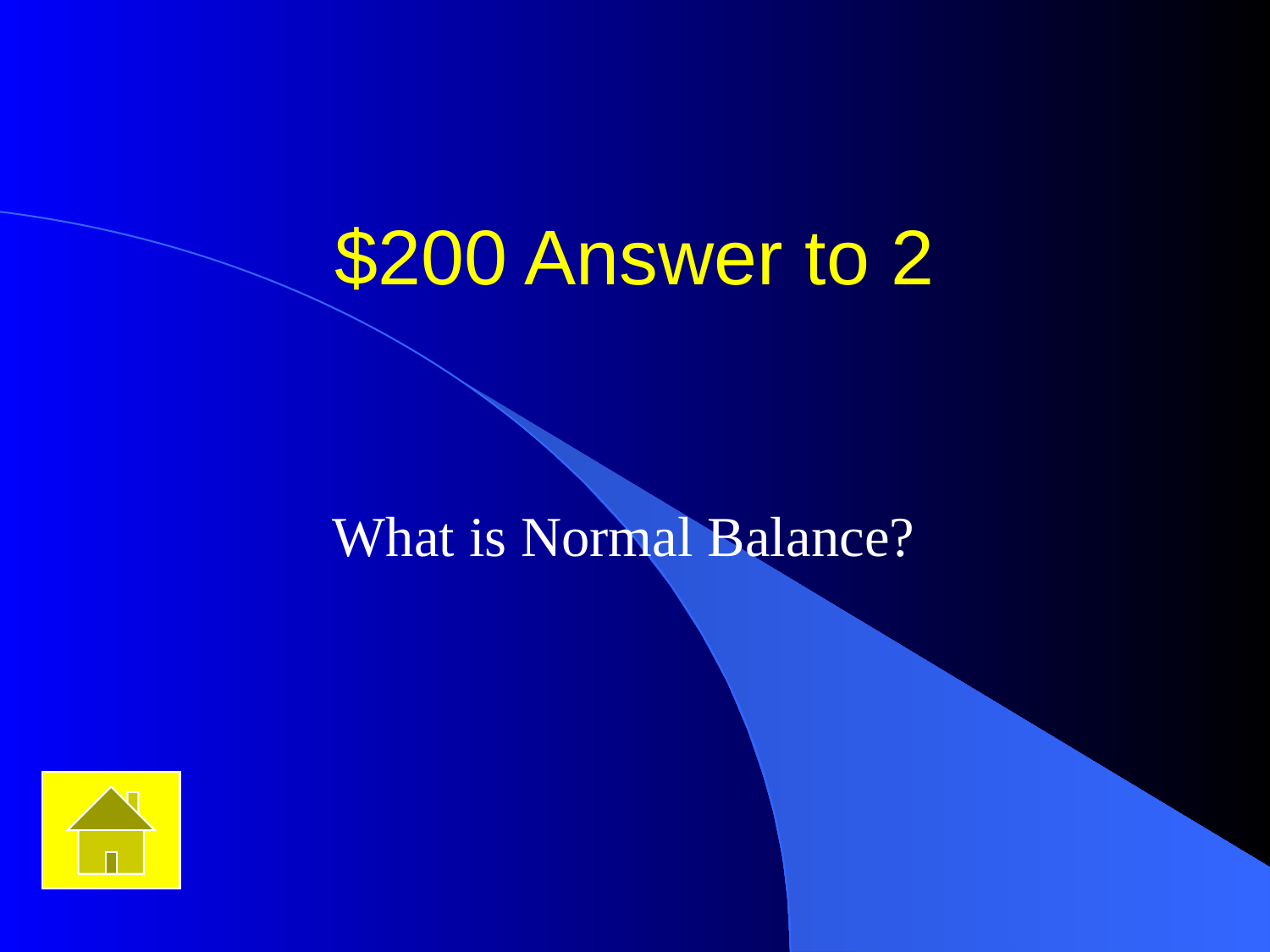

# $200 Answer to 2
What is Normal Balance?